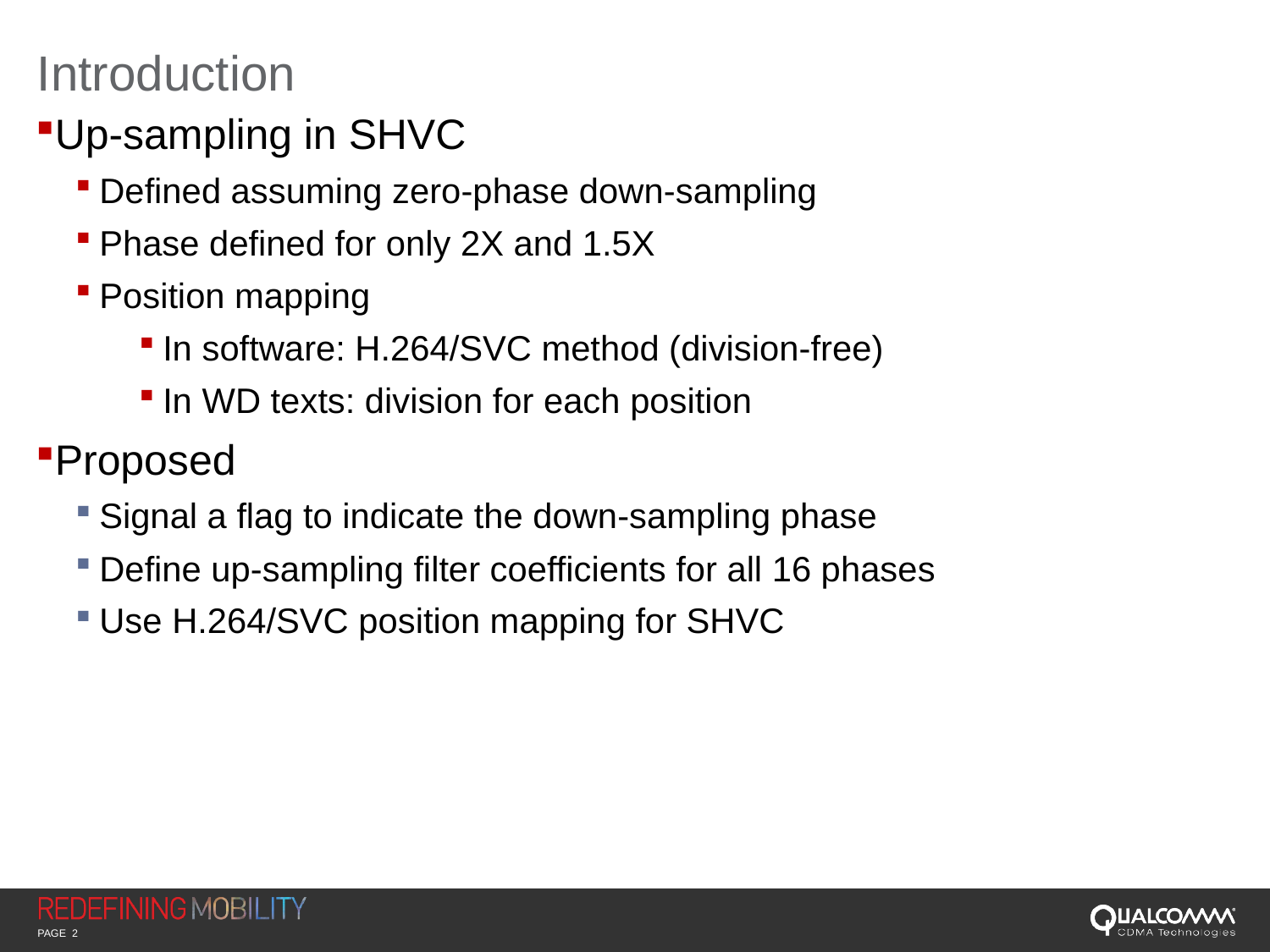

# Introduction
Up-sampling in SHVC
Defined assuming zero-phase down-sampling
Phase defined for only 2X and 1.5X
Position mapping
In software: H.264/SVC method (division-free)
In WD texts: division for each position
Proposed
Signal a flag to indicate the down-sampling phase
Define up-sampling filter coefficients for all 16 phases
Use H.264/SVC position mapping for SHVC